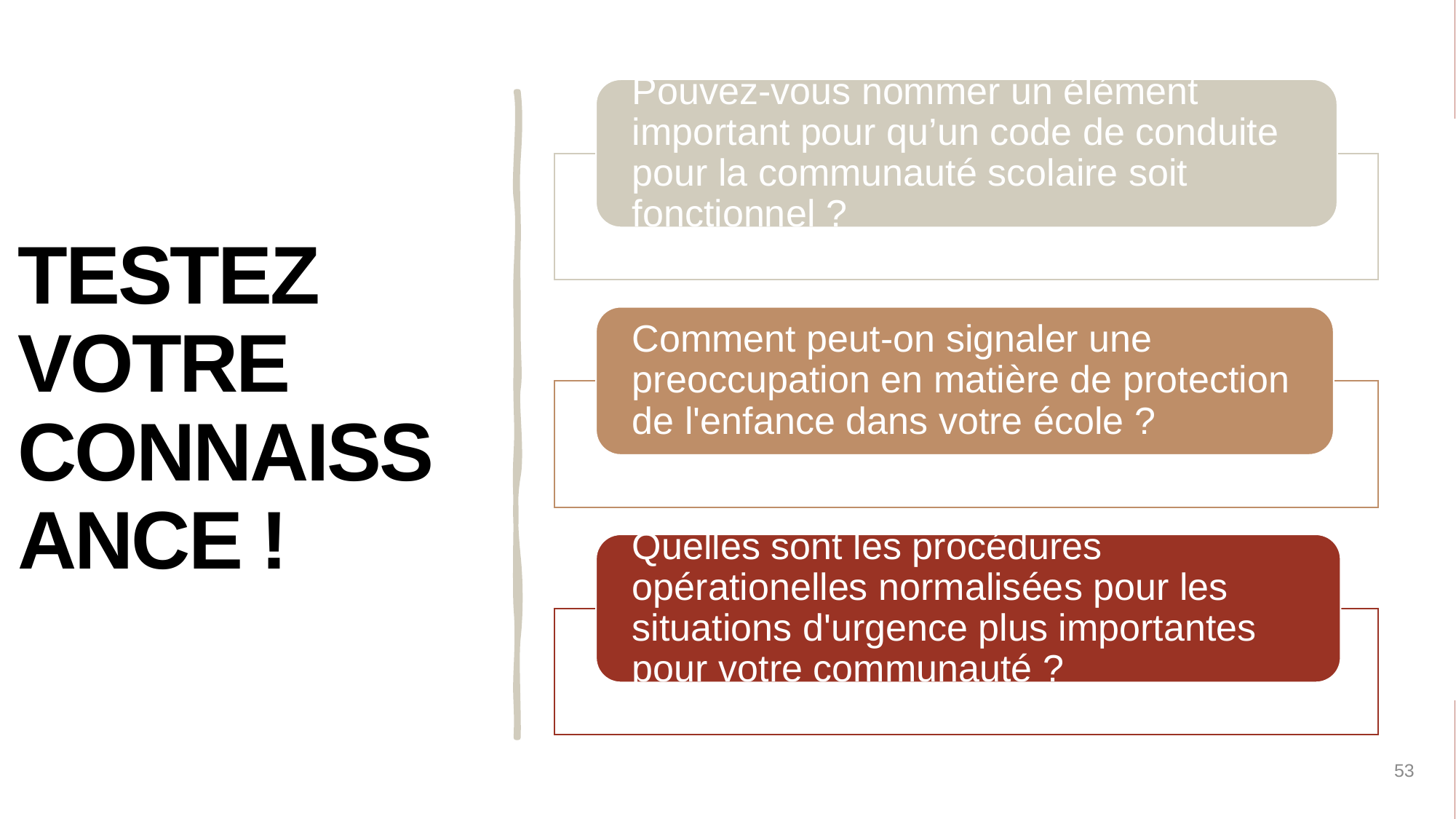

Pouvez-vous nommer un élément important pour qu’un code de conduite pour la communauté scolaire soit fonctionnel ?
Comment peut-on signaler une preoccupation en matière de protection de l'enfance dans votre école ?
Quelles sont les procédures opérationelles normalisées pour les situations d'urgence plus importantes pour votre communauté ?
# Testez votre connaissance !

53